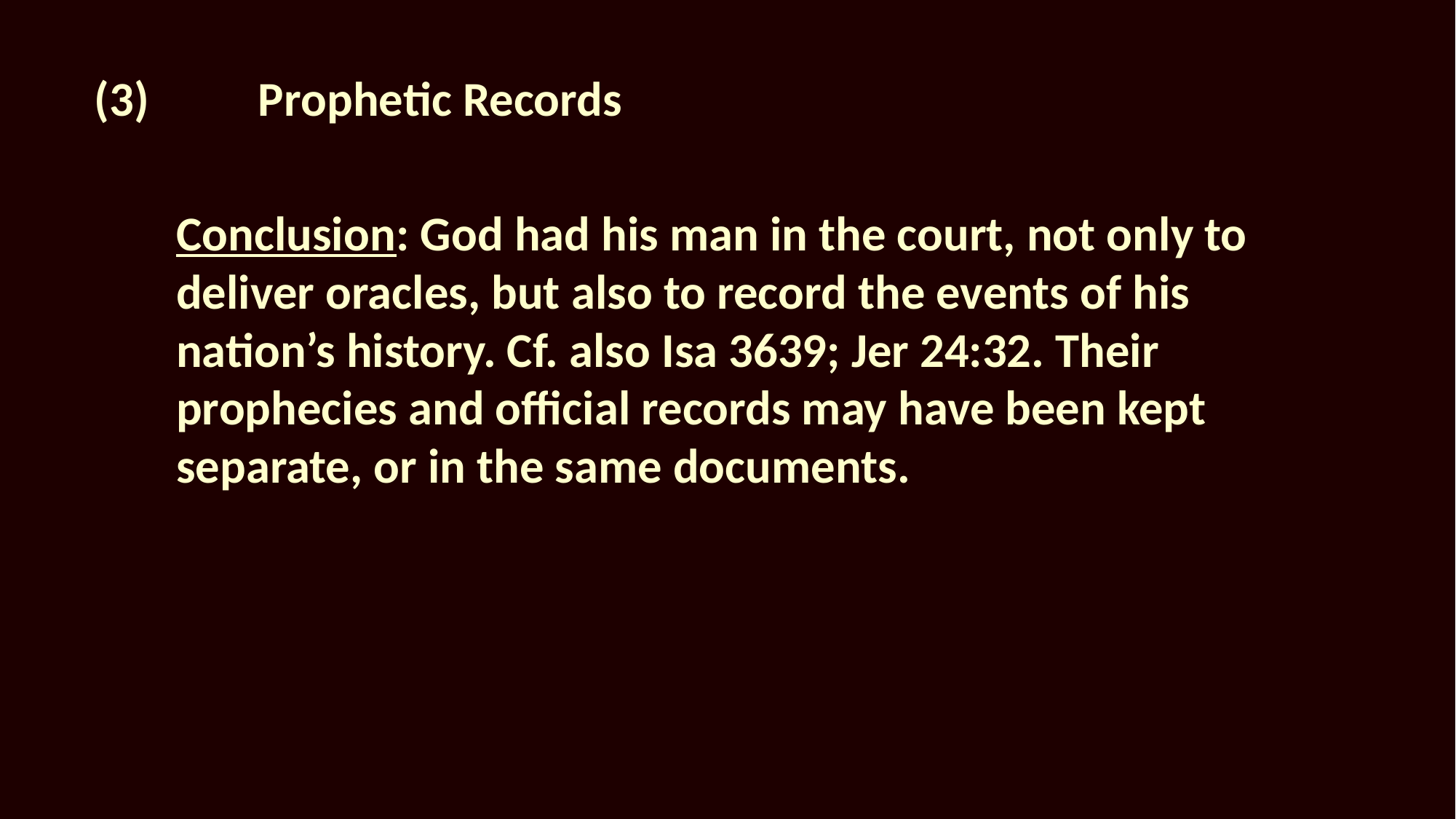

(3)	Prophetic Records

	Conclusion: God had his man in the court, not only to deliver oracles, but also to record the events of his nation’s history. Cf. also Isa 3639; Jer 24:32. Their prophecies and official records may have been kept separate, or in the same documents.